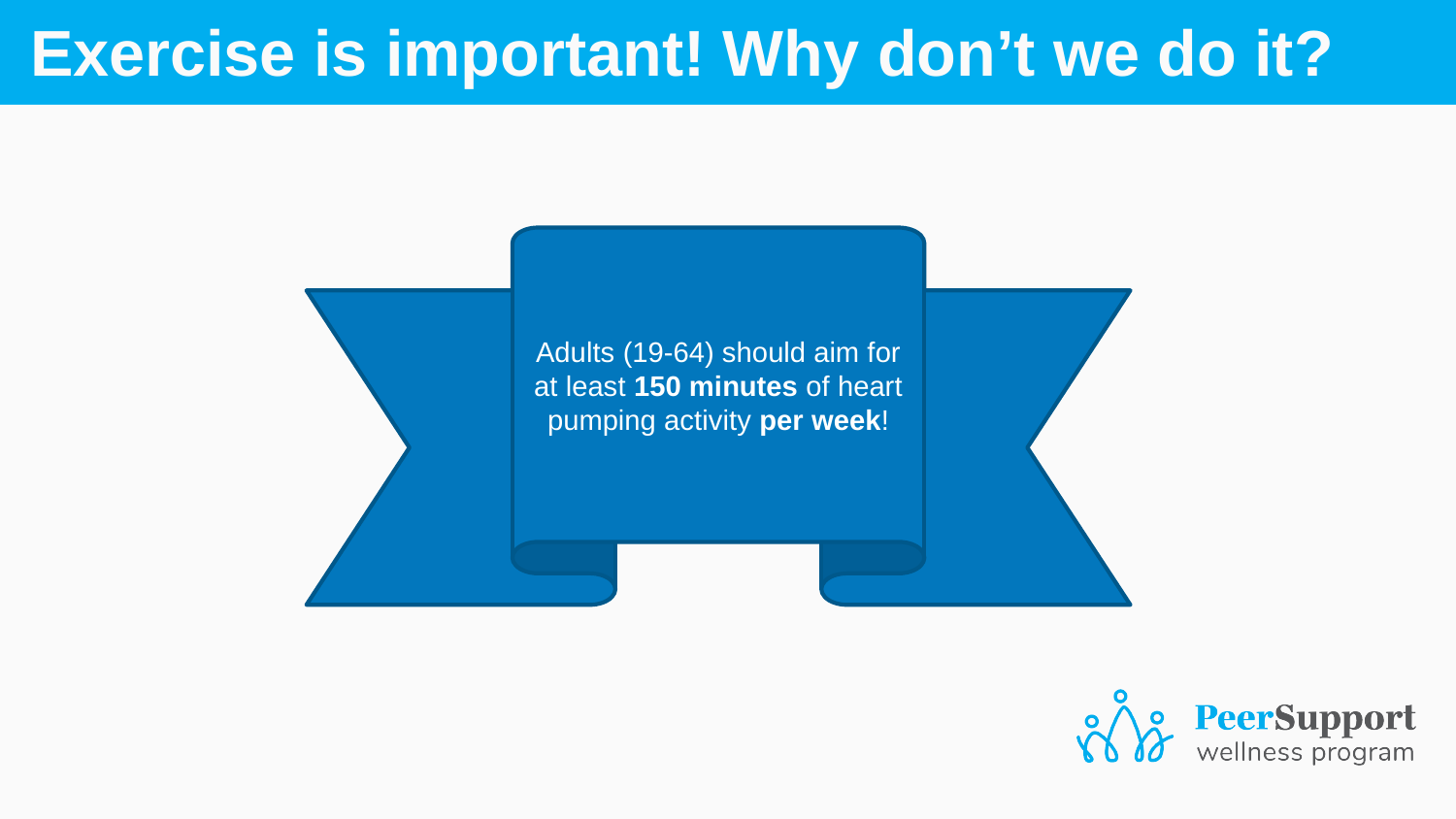

# Exercise is important! Why don’t we do it?
Adults (19-64) should aim for at least 150 minutes of heart pumping activity per week!